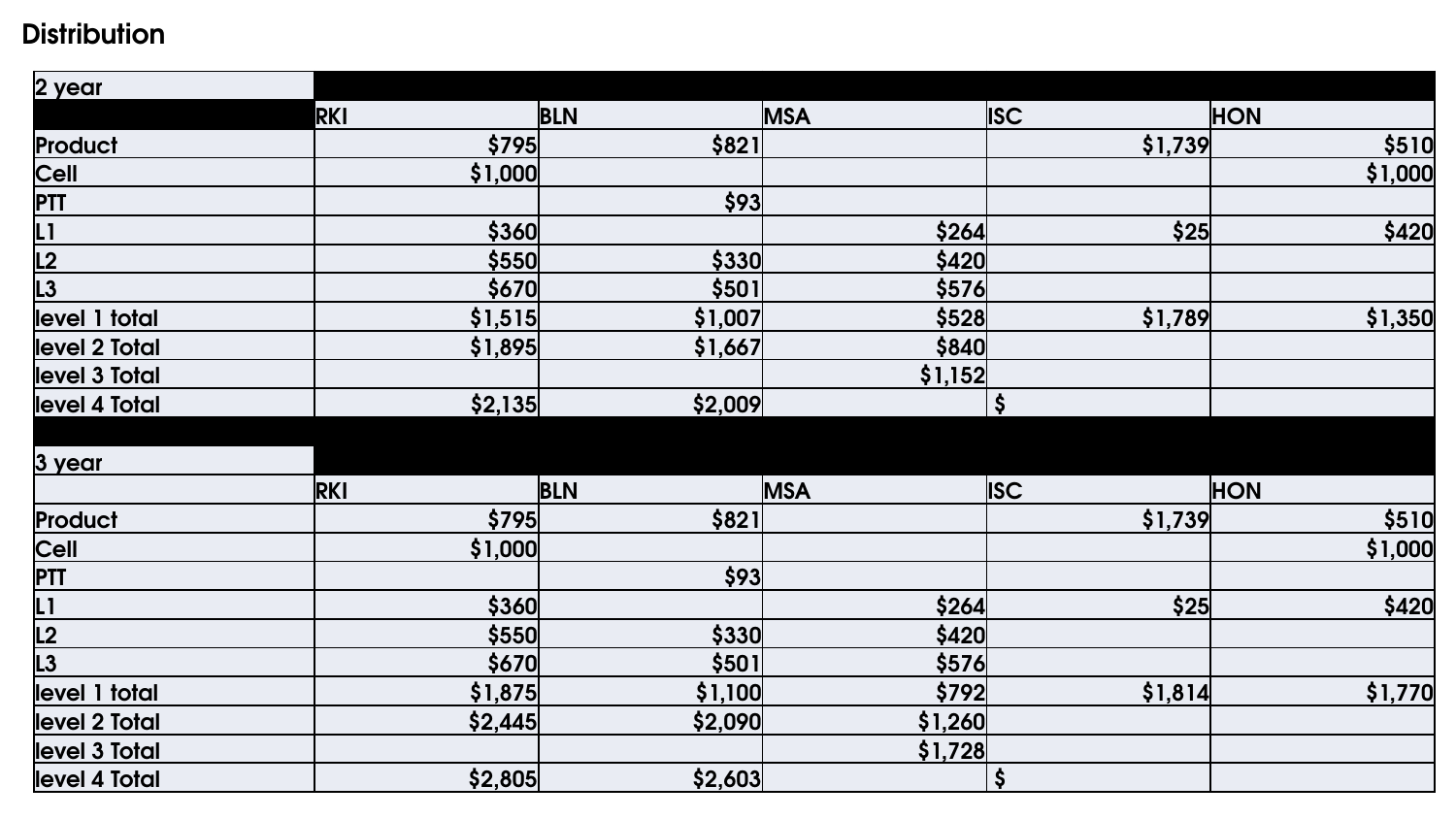

Distribution

| 2 year |  |  |  |  |  |
| --- | --- | --- | --- | --- | --- |
|  | RKI | BLN | MSA | ISC | HON |
| Product | $795 | $821 |  | $1,739 | $510 |
| Cell | $1,000 |  |  |  | $1,000 |
| PTT |  | $93 |  |  |  |
| L1 | $360 |  | $264 | $25 | $420 |
| L2 | $550 | $330 | $420 |  |  |
| L3 | $670 | $501 | $576 |  |  |
| level 1 total | $1,515 | $1,007 | $528 | $1,789 | $1,350 |
| level 2 Total | $1,895 | $1,667 | $840 |  |  |
| level 3 Total |  |  | $1,152 |  |  |
| level 4 Total | $2,135 | $2,009 |  | $ |  |
|  |  |  |  |  |  |
| 3 year |  |  |  |  |  |
|  | RKI | BLN | MSA | ISC | HON |
| Product | $795 | $821 |  | $1,739 | $510 |
| Cell | $1,000 |  |  |  | $1,000 |
| PTT |  | $93 |  |  |  |
| L1 | $360 |  | $264 | $25 | $420 |
| L2 | $550 | $330 | $420 |  |  |
| L3 | $670 | $501 | $576 |  |  |
| level 1 total | $1,875 | $1,100 | $792 | $1,814 | $1,770 |
| level 2 Total | $2,445 | $2,090 | $1,260 |  |  |
| level 3 Total |  |  | $1,728 |  |  |
| level 4 Total | $2,805 | $2,603 |  | $ |  |